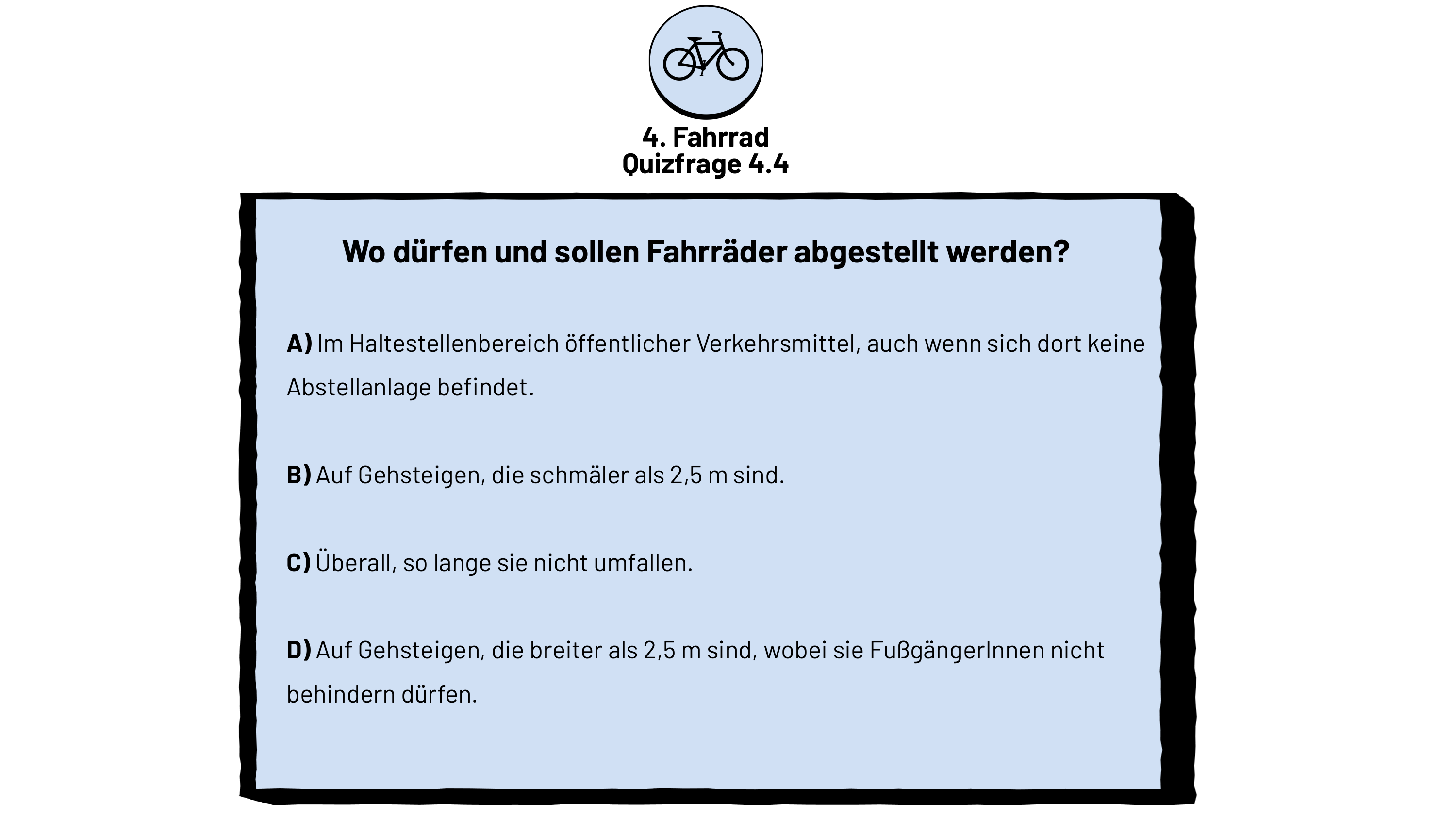

4. Fahrrad
Quizfrage 4.4
Wo dürfen und sollen Fahrräder abgestellt werden?

A) Im Haltestellenbereich öffentlicher Verkehrsmittel, auch wenn sich dort keine Abstellanlage befindet.

B) Auf Gehsteigen, die schmäler als 2,5 m sind.

C) Überall, so lange sie nicht umfallen.

D) Auf Gehsteigen, die breiter als 2,5 m sind, wobei sie FußgängerInnen nicht behindern dürfen.